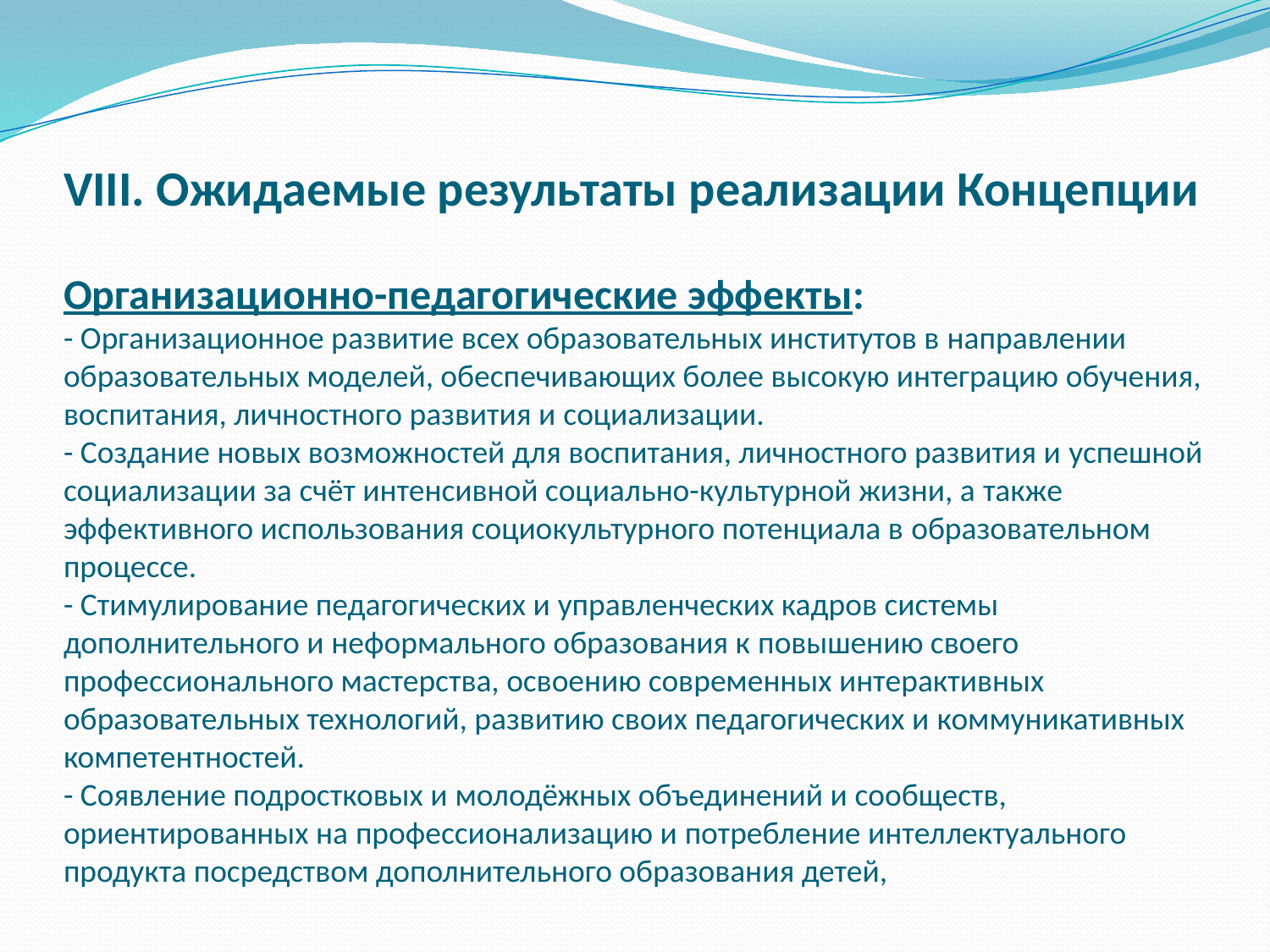

# VIII. Ожидаемые результаты реализации Концепции Организационно-педагогические эффекты: - Организационное развитие всех образовательных институтов в направлении образовательных моделей, обеспечивающих более высокую интеграцию обучения, воспитания, личностного развития и социализации. - Создание новых возможностей для воспитания, личностного развития и успешной социализации за счёт интенсивной социально-культурной жизни, а также эффективного использования социокультурного потенциала в образовательном процессе. - Стимулирование педагогических и управленческих кадров системы дополнительного и неформального образования к повышению своего профессионального мастерства, освоению современных интерактивных образовательных технологий, развитию своих педагогических и коммуникативных компетентностей. - Соявление подростковых и молодёжных объединений и сообществ, ориентированных на профессионализацию и потребление интеллектуального продукта посредством дополнительного образования детей,